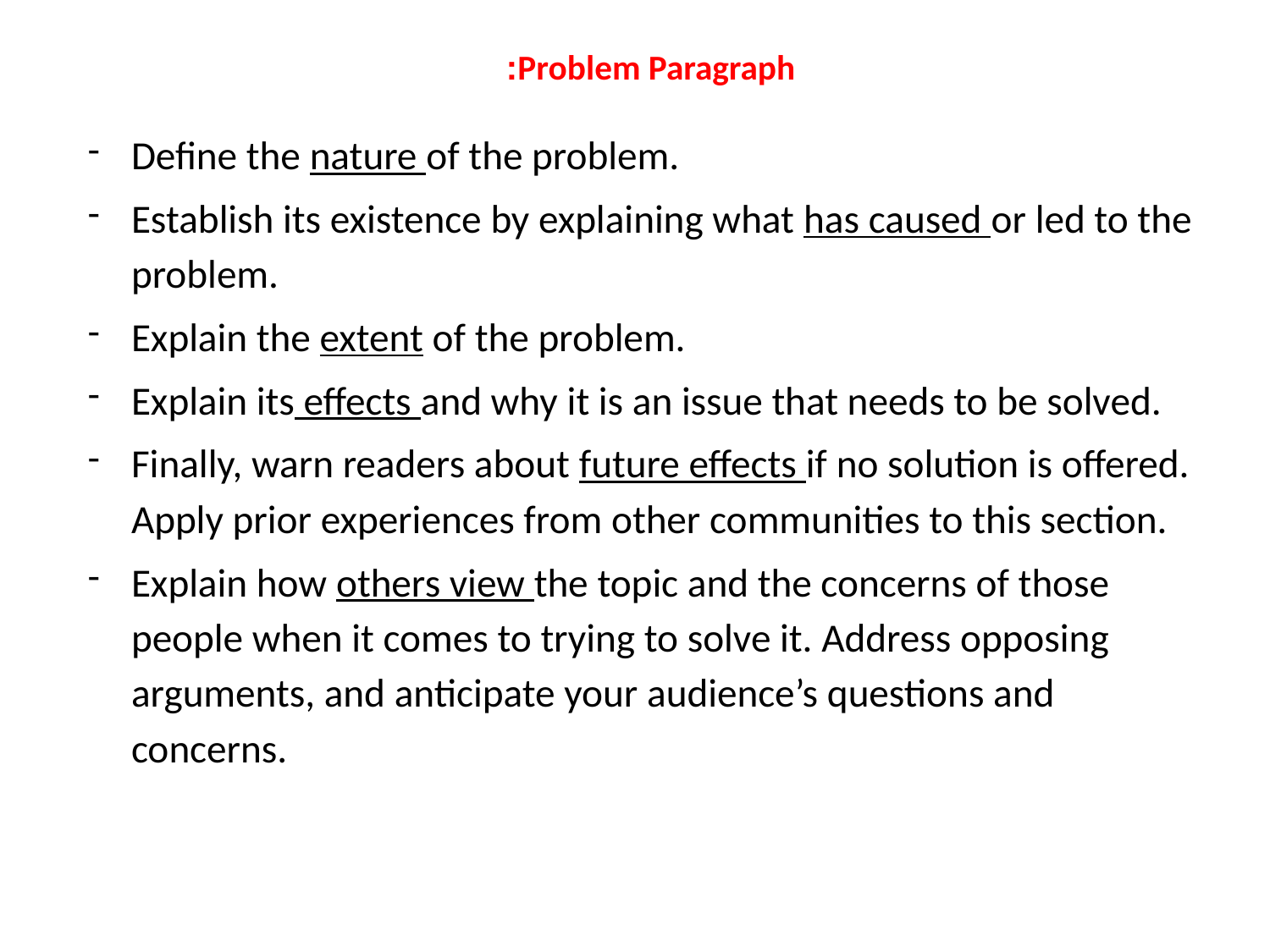

# Problem Paragraph:
Define the nature of the problem.
Establish its existence by explaining what has caused or led to the problem.
Explain the extent of the problem.
Explain its effects and why it is an issue that needs to be solved.
Finally, warn readers about future effects if no solution is offered. Apply prior experiences from other communities to this section.
Explain how others view the topic and the concerns of those people when it comes to trying to solve it. Address opposing arguments, and anticipate your audience’s questions and concerns.